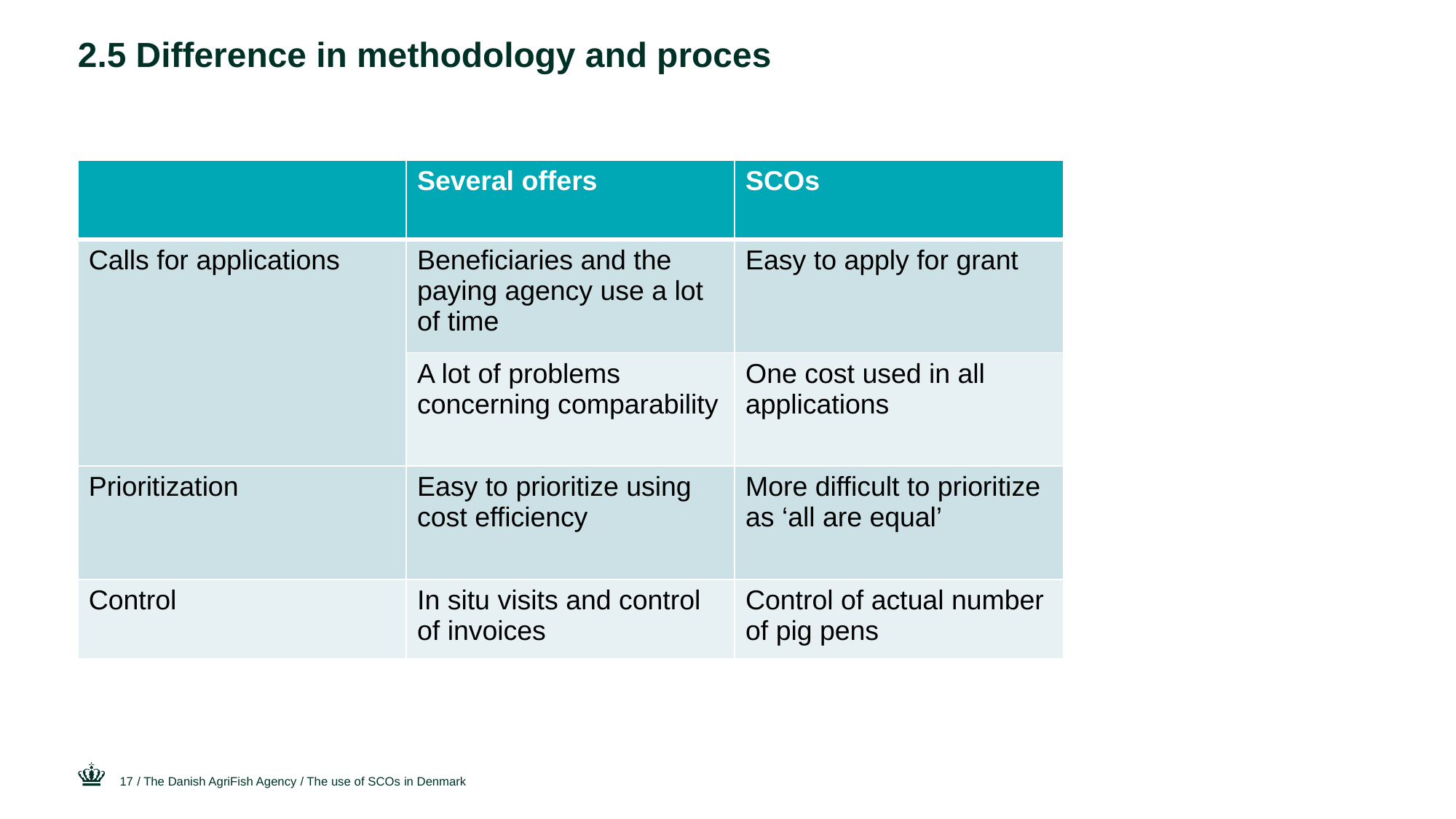

# 2.5 Difference in methodology and proces

|  | Several offers | SCOs |
| --- | --- | --- |
| Calls for applications | Beneficiaries and the paying agency use a lot of time | Easy to apply for grant |
|  | A lot of problems concerning comparability | One cost used in all applications |
| Prioritization | Easy to prioritize using cost efficiency | More difficult to prioritize as ‘all are equal’ |
| Control | In situ visits and control of invoices | Control of actual number of pig pens |
17
/ The Danish AgriFish Agency / The use of SCOs in Denmark
28 September 2016